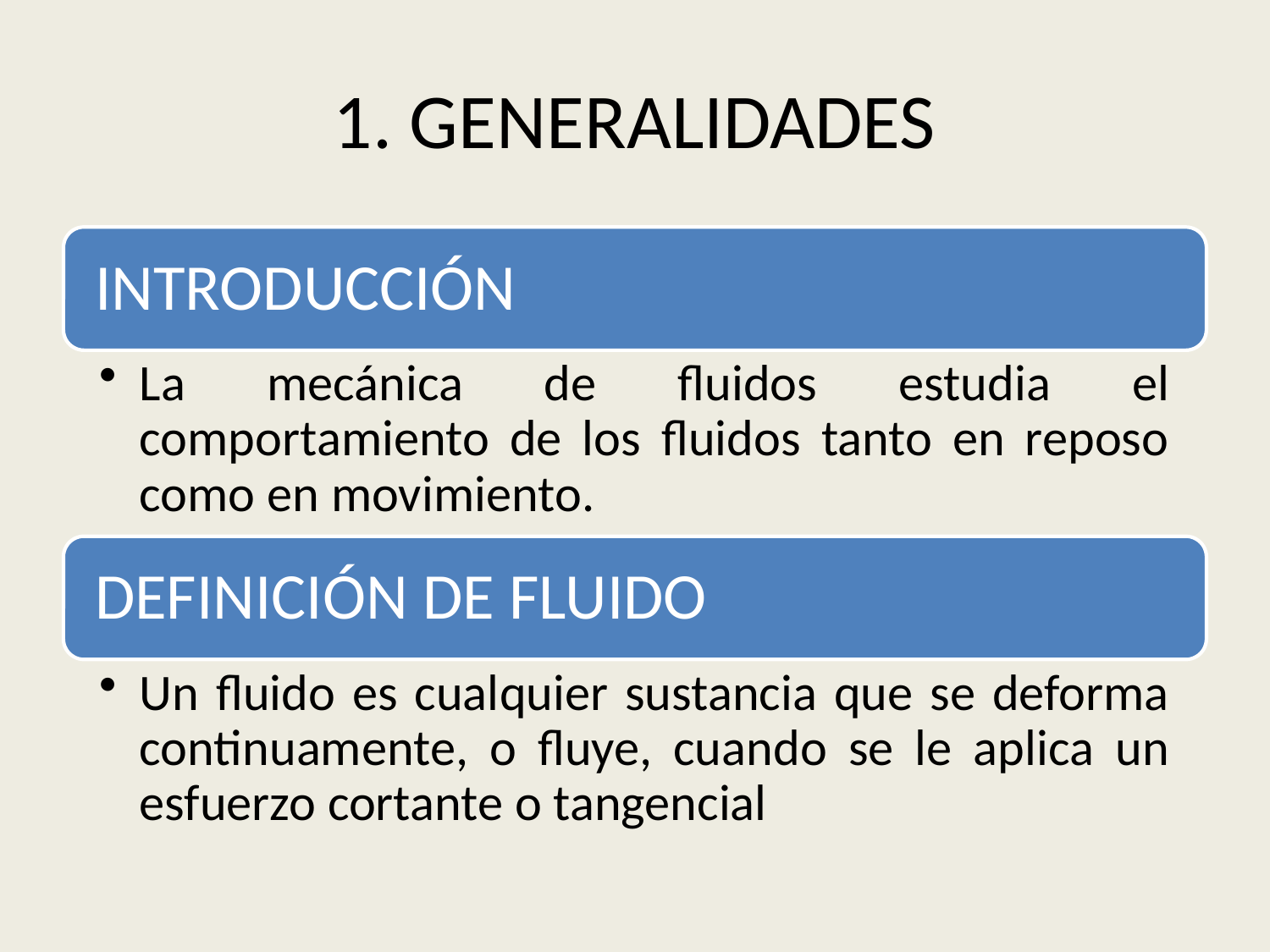

# 1. GENERALIDADES
INTRODUCCIÓN
La mecánica de fluidos estudia el comportamiento de los fluidos tanto en reposo como en movimiento.
DEFINICIÓN DE FLUIDO
Un fluido es cualquier sustancia que se deforma continuamente, o fluye, cuando se le aplica un esfuerzo cortante o tangencial